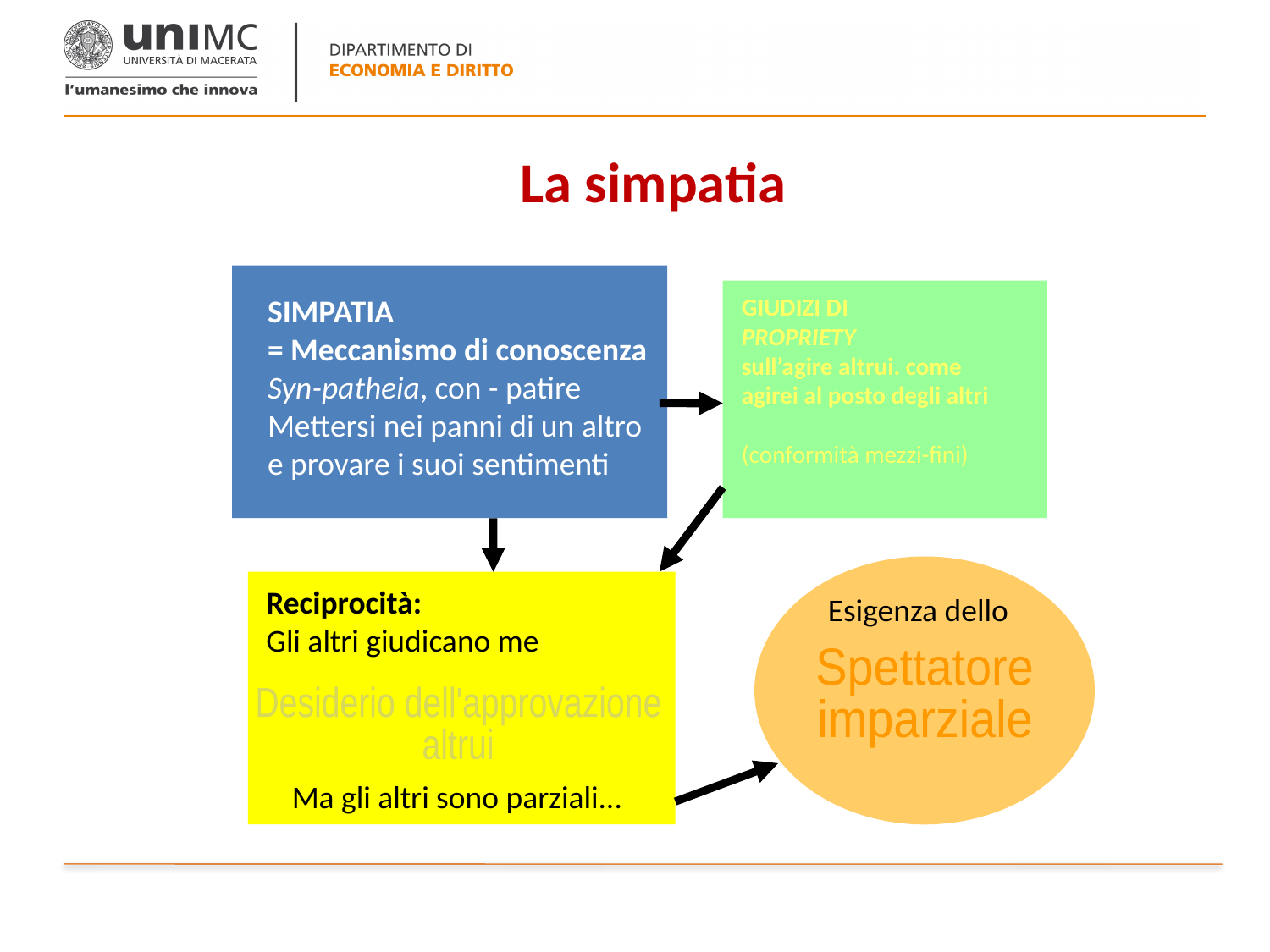

La simpatia

SIMPATIA
= Meccanismo di conoscenza
Syn-patheia, con - patire
Mettersi nei panni di un altro
e provare i suoi sentimenti
GIUDIZI DI
PROPRIETY
sull’agire altrui. come agirei al posto degli altri

(conformità mezzi-fini)

Reciprocità:
Gli altri giudicano me
Esigenza dello
Spettatore
imparziale
Desiderio dell'approvazione
altrui

Ma gli altri sono parziali...